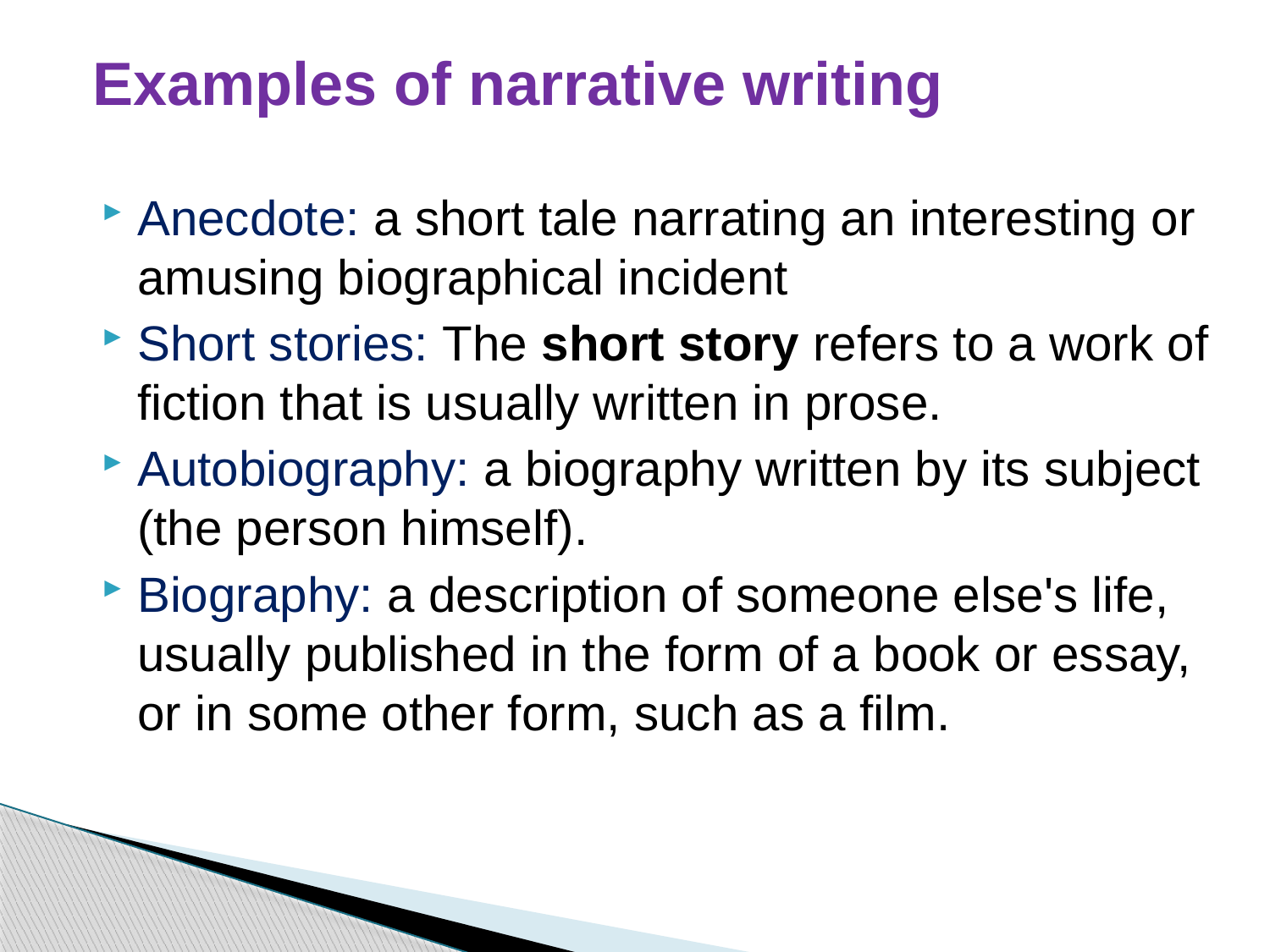

# Examples of narrative writing
Anecdote: a short tale narrating an interesting or amusing biographical incident
Short stories: The short story refers to a work of fiction that is usually written in prose.
Autobiography: a biography written by its subject (the person himself).
Biography: a description of someone else's life, usually published in the form of a book or essay, or in some other form, such as a film.